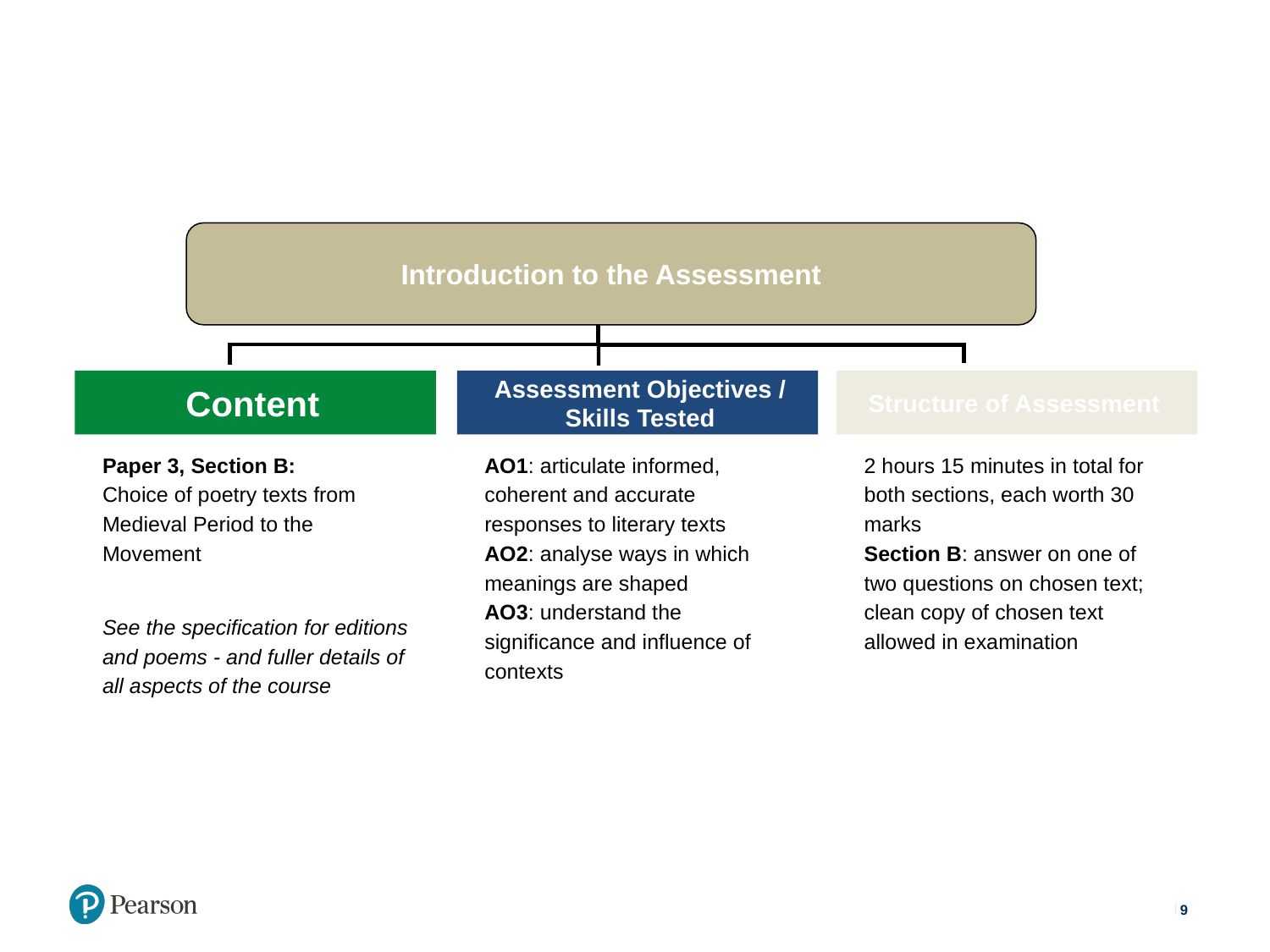

Introduction to the Assessment

Content
Assessment Objectives / Skills Tested
Structure of Assessment
Paper 3, Section B:
Choice of poetry texts from Medieval Period to the Movement

See the specification for editions and poems - and fuller details of all aspects of the course

AO1: articulate informed, coherent and accurate responses to literary texts
AO2: analyse ways in which meanings are shaped
AO3: understand the significance and influence of contexts

2 hours 15 minutes in total for both sections, each worth 30 marks
Section B: answer on one of two questions on chosen text;
clean copy of chosen text allowed in examination
9